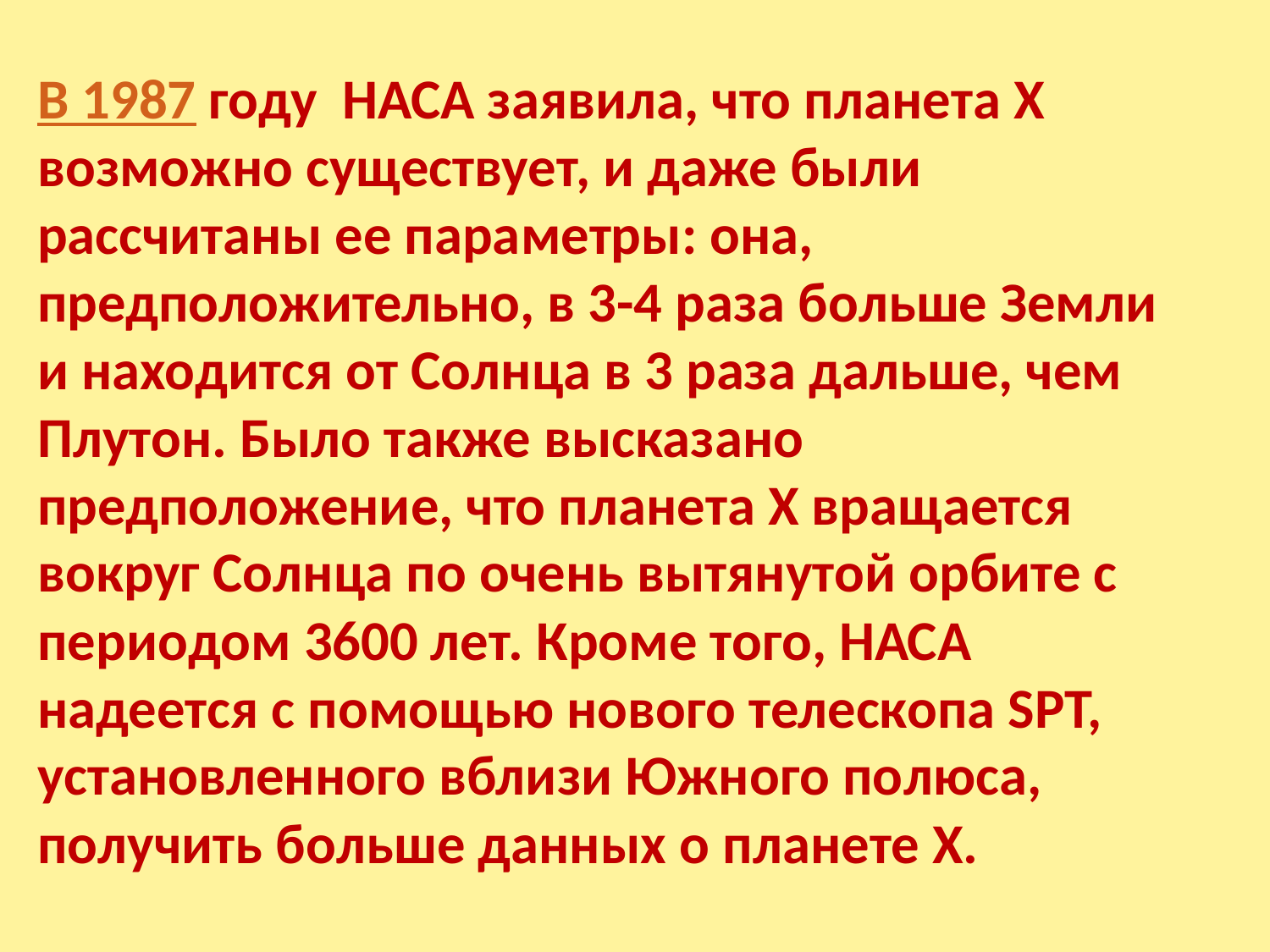

В 1987 году  НАСА заявила, что планета Х возможно существует, и даже были рассчитаны ее параметры: она, предположительно, в 3-4 раза больше Земли и находится от Солнца в 3 раза дальше, чем Плутон. Было также высказано предположение, что планета Х вращается вокруг Солнца по очень вытянутой орбите с периодом 3600 лет. Кроме того, НАСА надеется с помощью нового телескопа SPT, установленного вблизи Южного полюса, получить больше данных о планете Х.